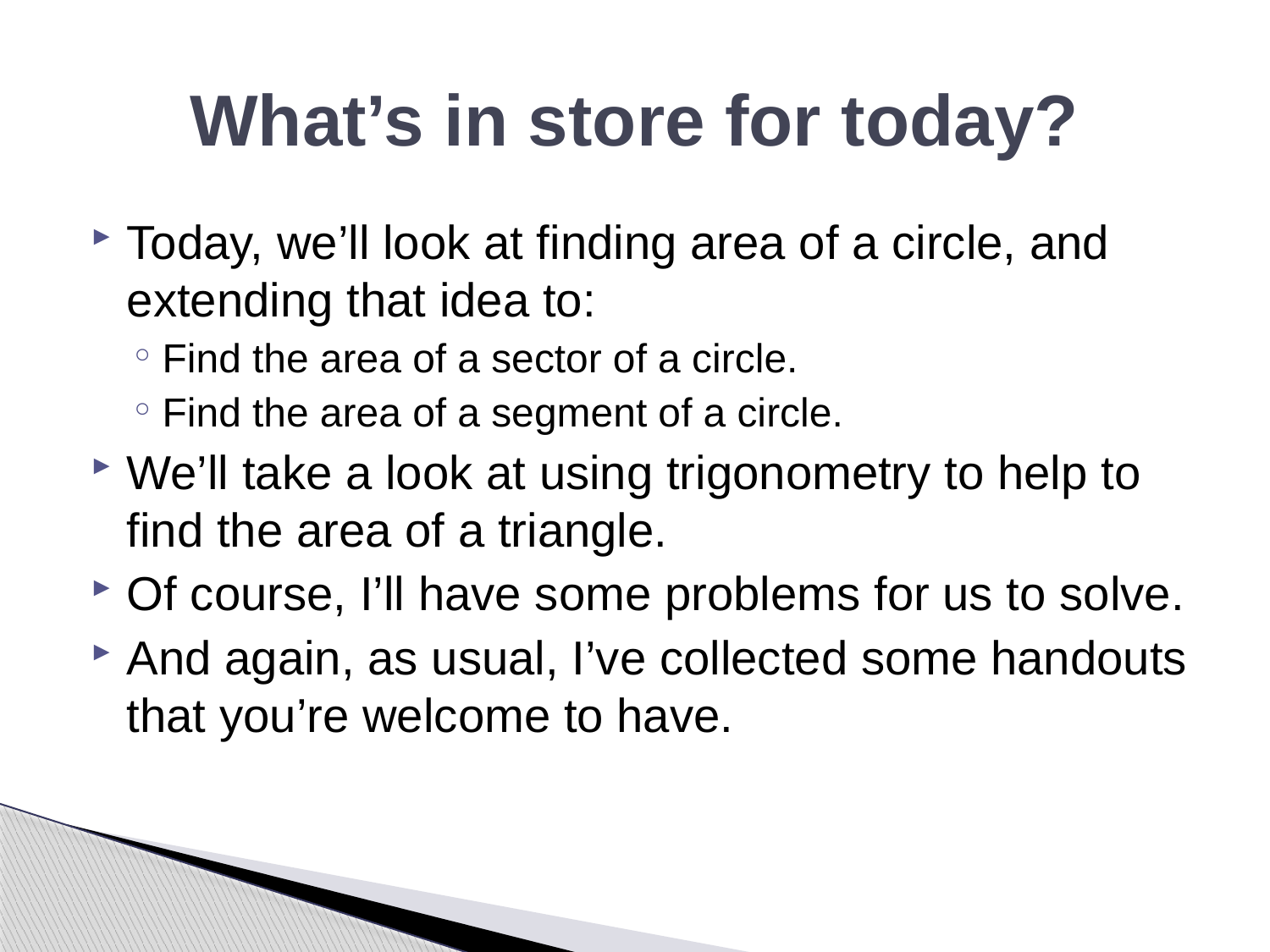

# What’s in store for today?
Today, we’ll look at finding area of a circle, and extending that idea to:
Find the area of a sector of a circle.
Find the area of a segment of a circle.
We’ll take a look at using trigonometry to help to find the area of a triangle.
Of course, I’ll have some problems for us to solve.
And again, as usual, I’ve collected some handouts that you’re welcome to have.